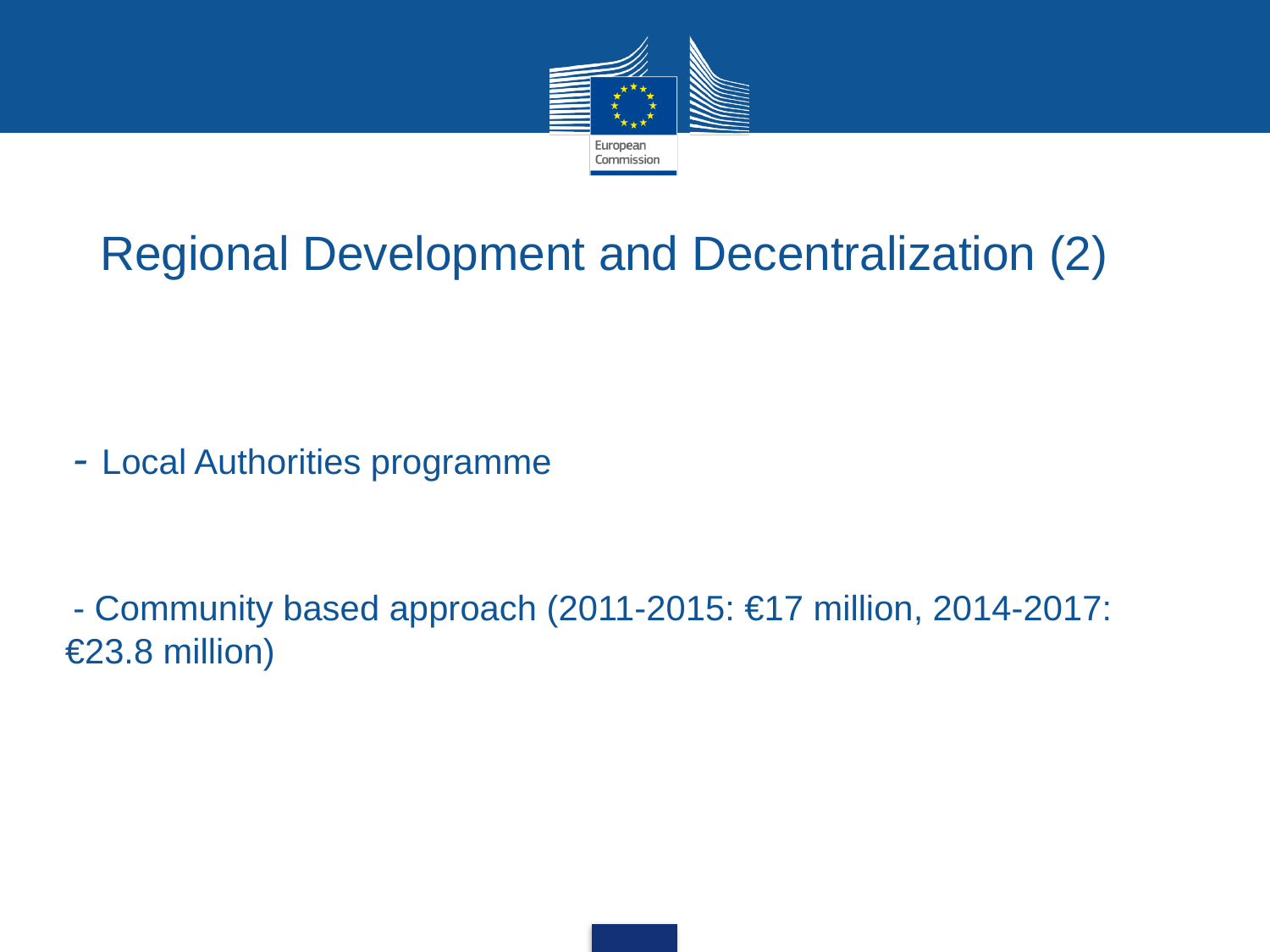

Regional Development and Decentralization (2)

- Local Authorities programme

- Community based approach (2011-2015: €17 million, 2014-2017: €23.8 million)